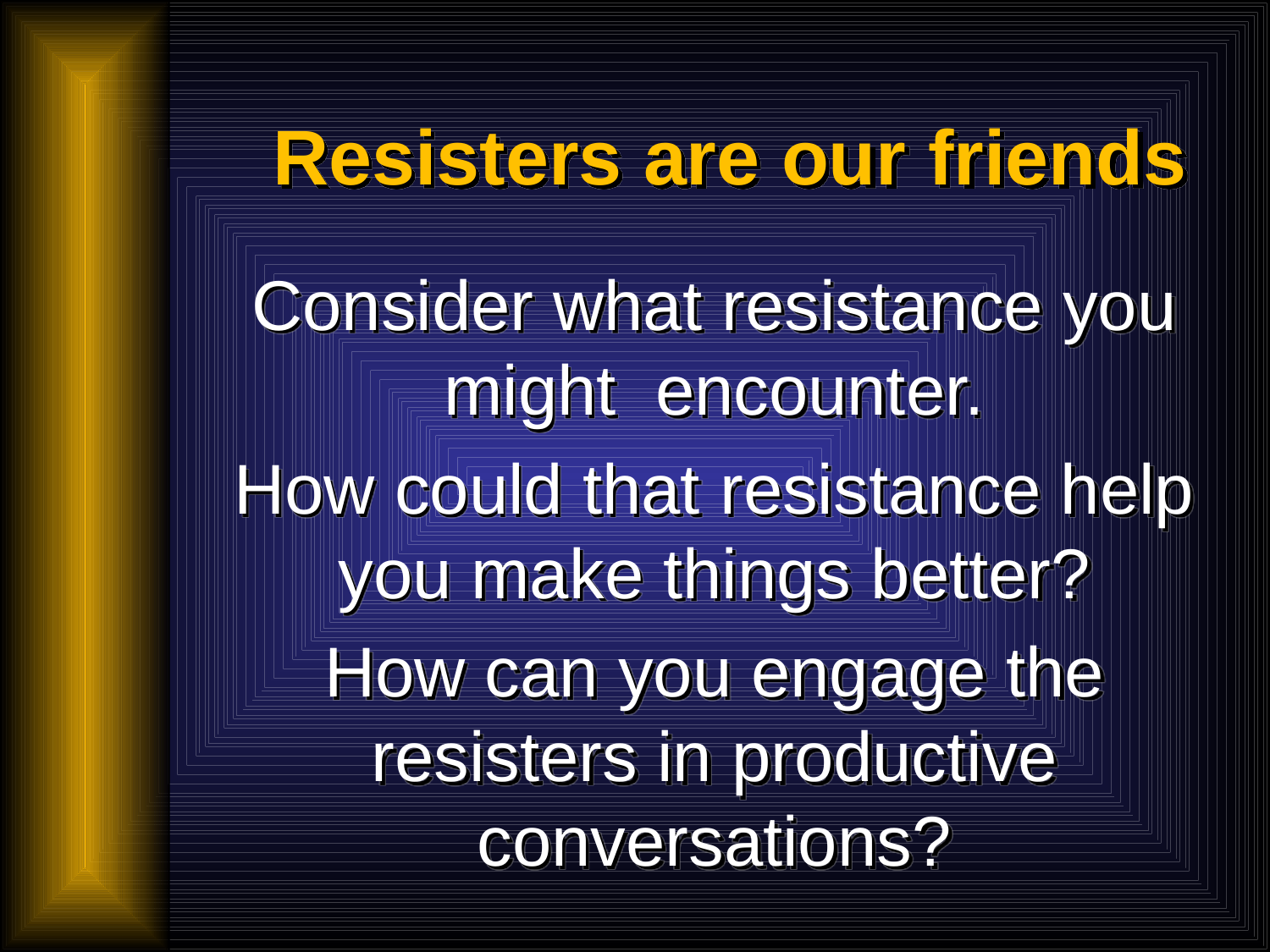

# Resisters are our friends
Consider what resistance you might  encounter.
How could that resistance help you make things better?
How can you engage the resisters in productive conversations?